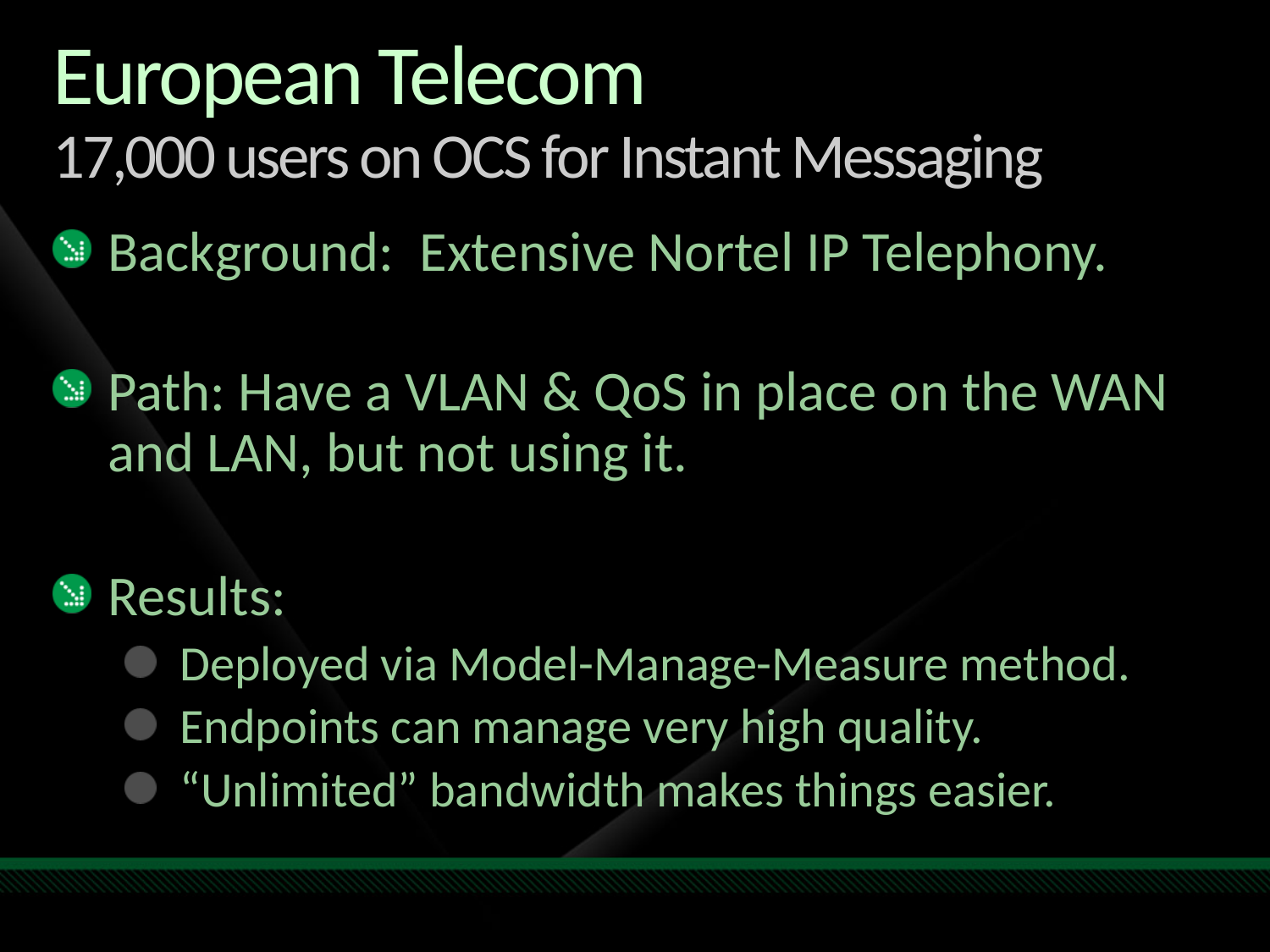

# European Telecom 17,000 users on OCS for Instant Messaging
Background:  Extensive Nortel IP Telephony.
Path: Have a VLAN & QoS in place on the WAN and LAN, but not using it.

Results:
Deployed via Model-Manage-Measure method.
Endpoints can manage very high quality.
“Unlimited” bandwidth makes things easier.